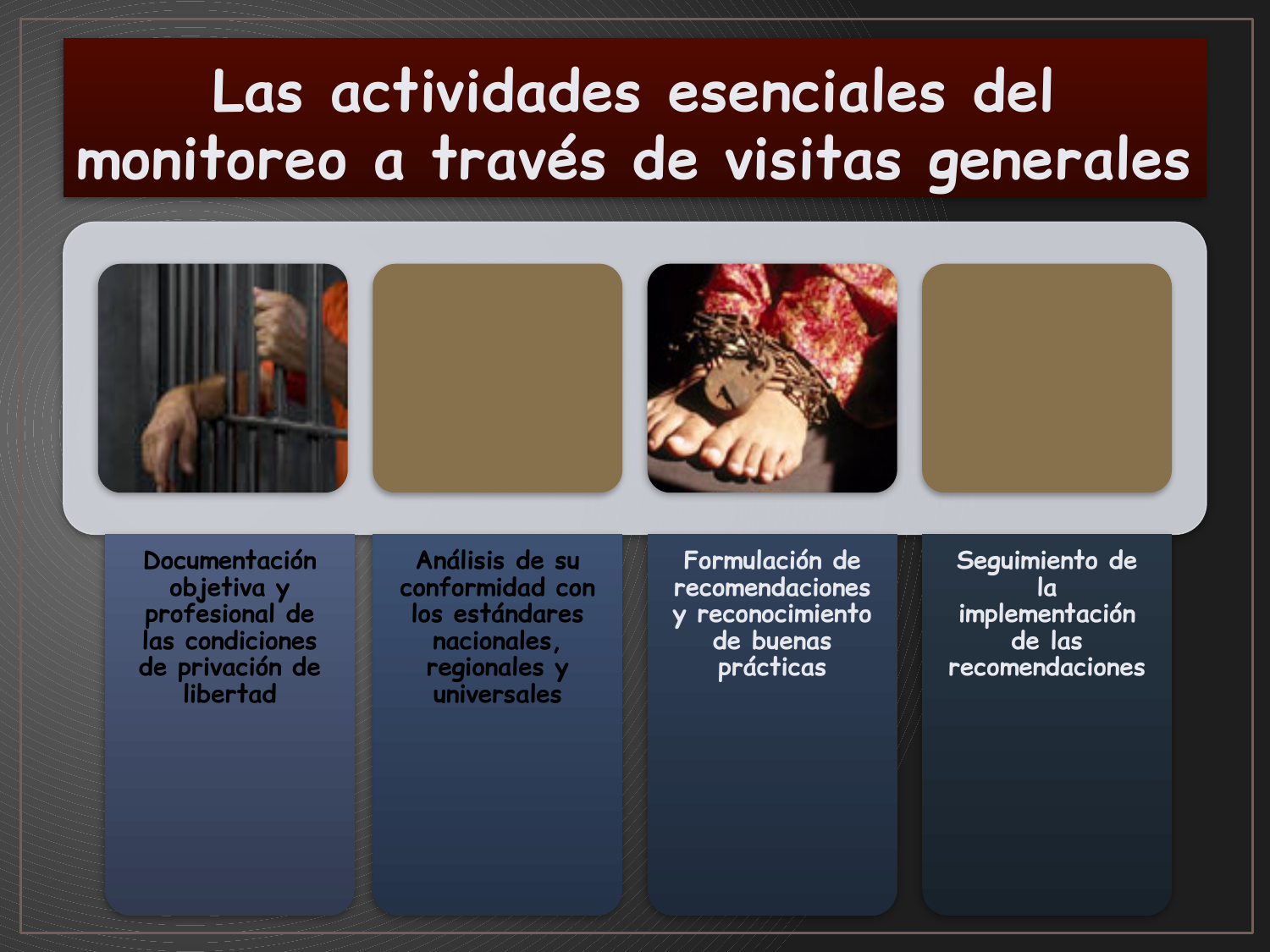

# Las actividades esenciales del monitoreo a través de visitas generales
Documentación objetiva y profesional de las condiciones de privación de libertad
Análisis de su conformidad con los estándares nacionales, regionales y universales
Formulación de recomendaciones y reconocimiento de buenas prácticas
Seguimiento de la implementación de las recomendaciones